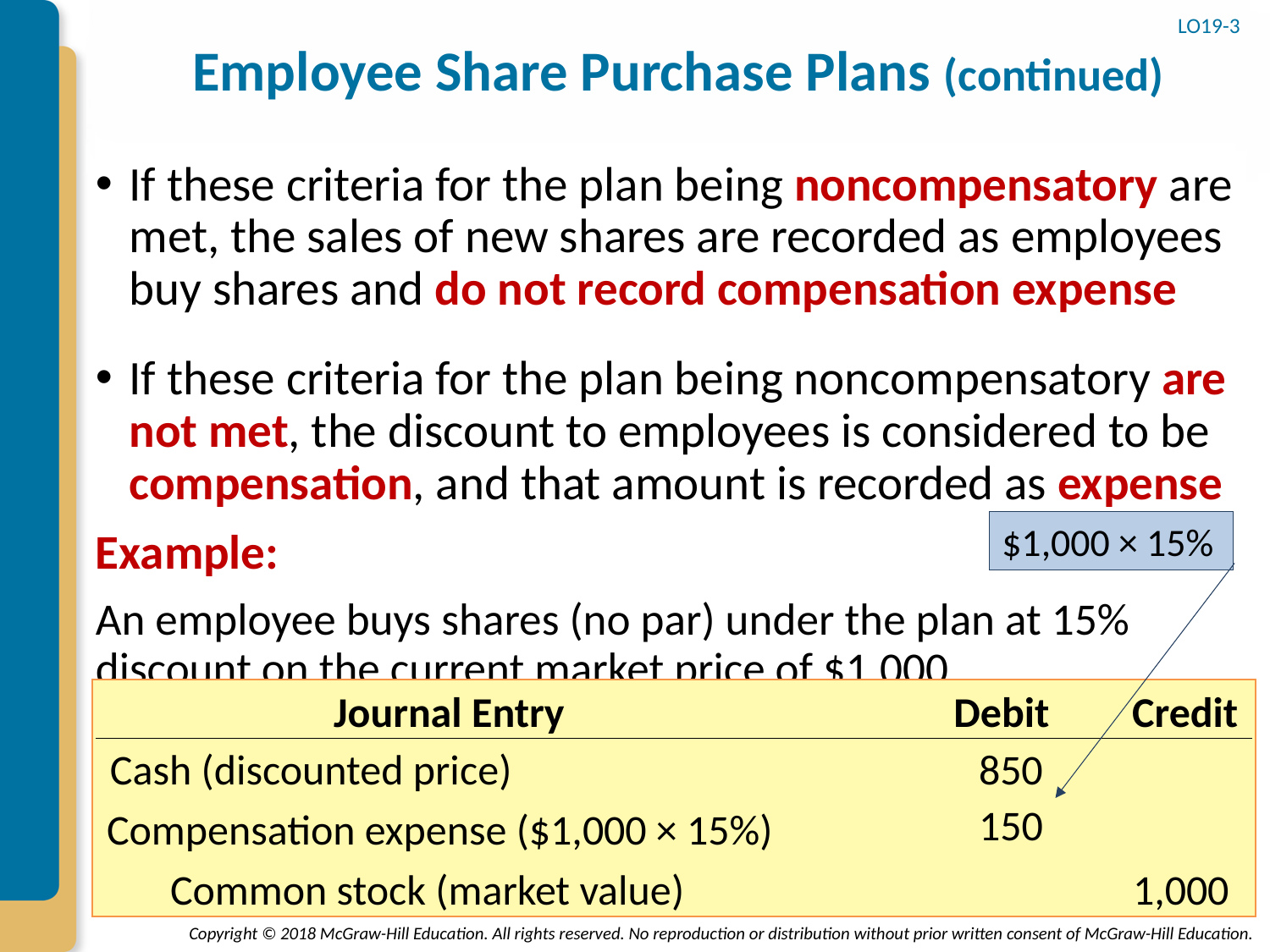

# Employee Share Purchase Plans (continued)
LO19-3
If these criteria for the plan being noncompensatory are met, the sales of new shares are recorded as employees buy shares and do not record compensation expense
If these criteria for the plan being noncompensatory are not met, the discount to employees is considered to be compensation, and that amount is recorded as expense
Example:
An employee buys shares (no par) under the plan at 15% discount on the current market price of $1,000
$1,000 × 15%
Journal Entry
Debit
Credit

Cash (discounted price)
850
150
Compensation expense ($1,000 × 15%)
Common stock (market value)
1,000